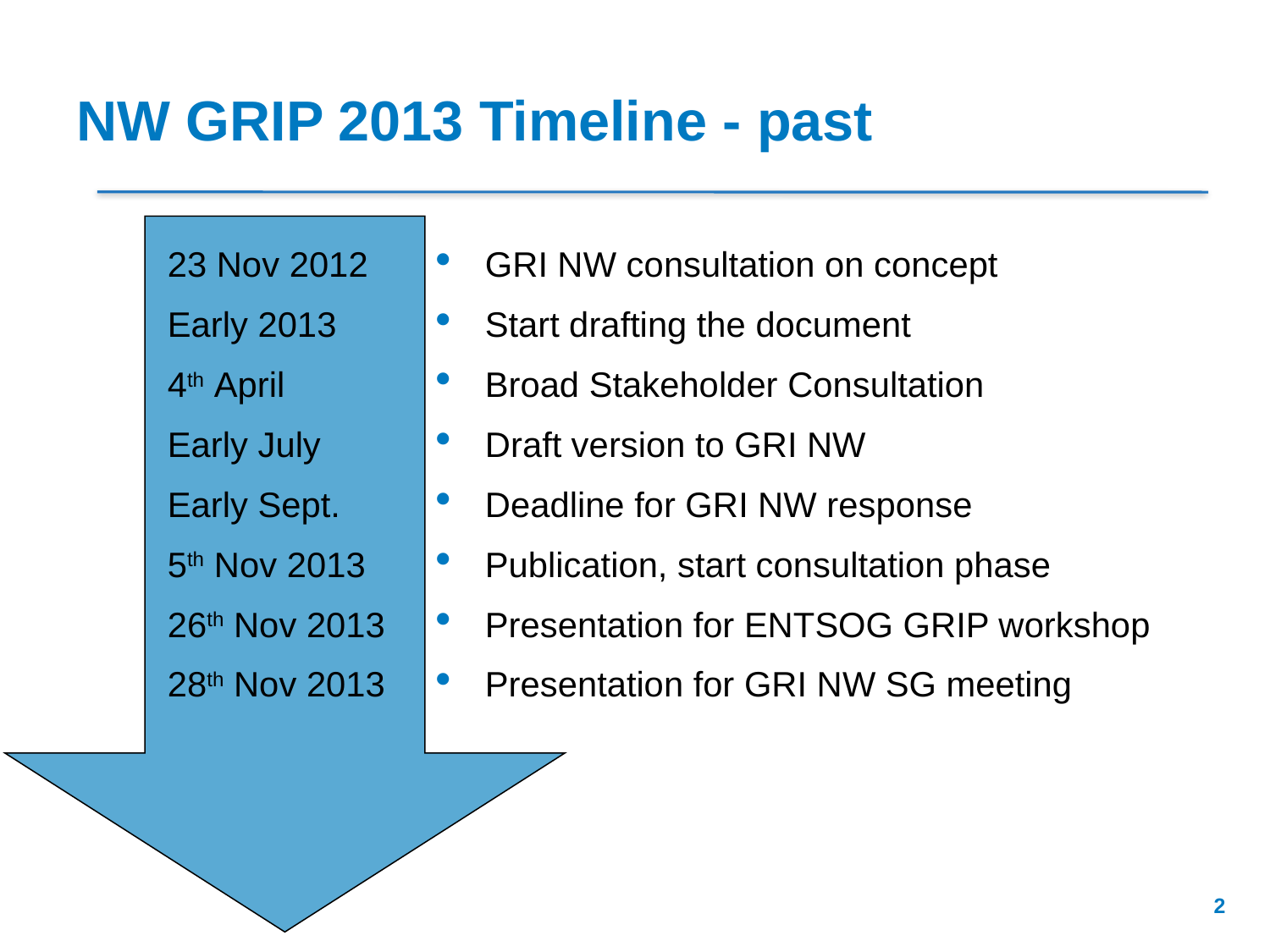

# NW GRIP 2013 Timeline - past

23 Nov 2012
Early 2013
4th April
Early July
Early Sept.
5th Nov 2013
26th Nov 2013
28th Nov 2013

GRI NW consultation on concept
Start drafting the document
Broad Stakeholder Consultation
Draft version to GRI NW
Deadline for GRI NW response
Publication, start consultation phase
Presentation for ENTSOG GRIP workshop
Presentation for GRI NW SG meeting
2